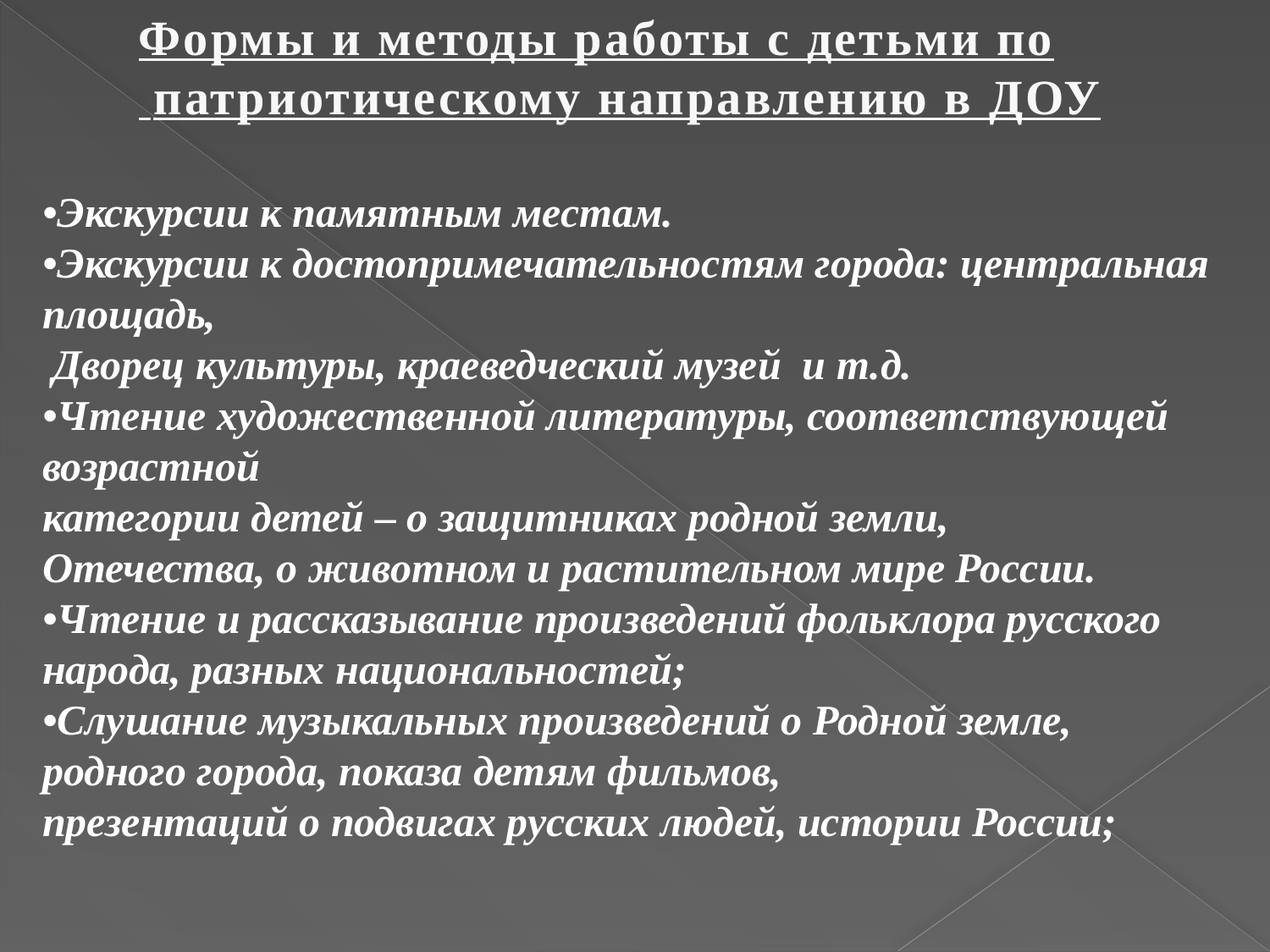

Формы и методы работы с детьми по
 патриотическому направлению в ДОУ
•Экскурсии к памятным местам.
•Экскурсии к достопримечательностям города: центральная площадь,
 Дворец культуры, краеведческий музей  и т.д.
•Чтение художественной литературы, соответствующей возрастной
категории детей – о защитниках родной земли,
Отечества, о животном и растительном мире России.
•Чтение и рассказывание произведений фольклора русского
народа, разных национальностей;
•Слушание музыкальных произведений о Родной земле,
родного города, показа детям фильмов,
презентаций о подвигах русских людей, истории России;